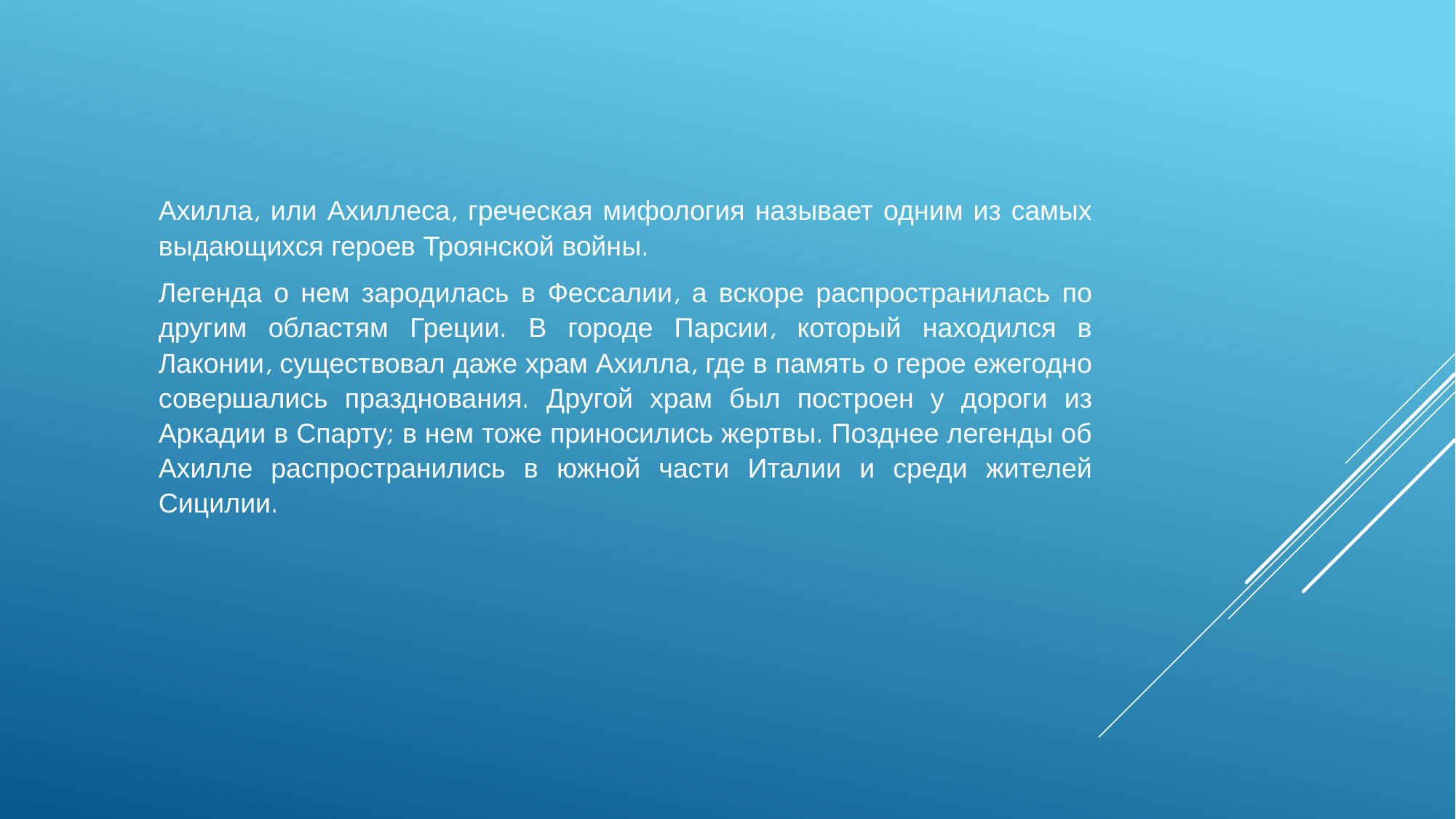

Ахилла, или Ахиллеса, греческая мифология называет одним из самых выдающихся героев Троянской войны.
Легенда о нем зародилась в Фессалии, а вскоре распространилась по другим областям Греции. В городе Парсии, который находился в Лаконии, существовал даже храм Ахилла, где в память о герое ежегодно совершались празднования. Другой храм был построен у дороги из Аркадии в Спарту; в нем тоже приносились жертвы. Позднее легенды об Ахилле распространились в южной части Италии и среди жителей Сицилии.